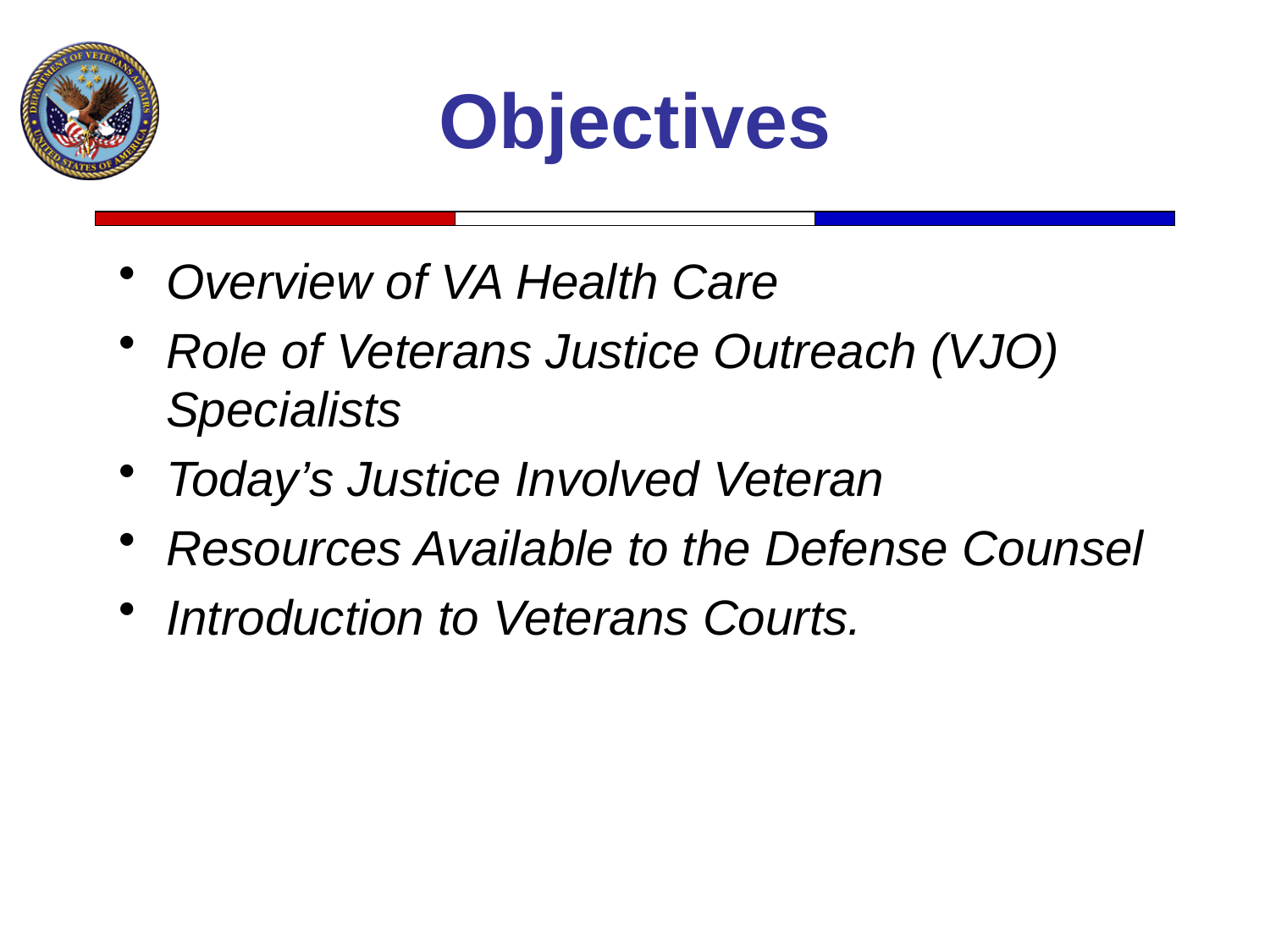

# Objectives
Overview of VA Health Care
Role of Veterans Justice Outreach (VJO) Specialists
Today’s Justice Involved Veteran
Resources Available to the Defense Counsel
Introduction to Veterans Courts.